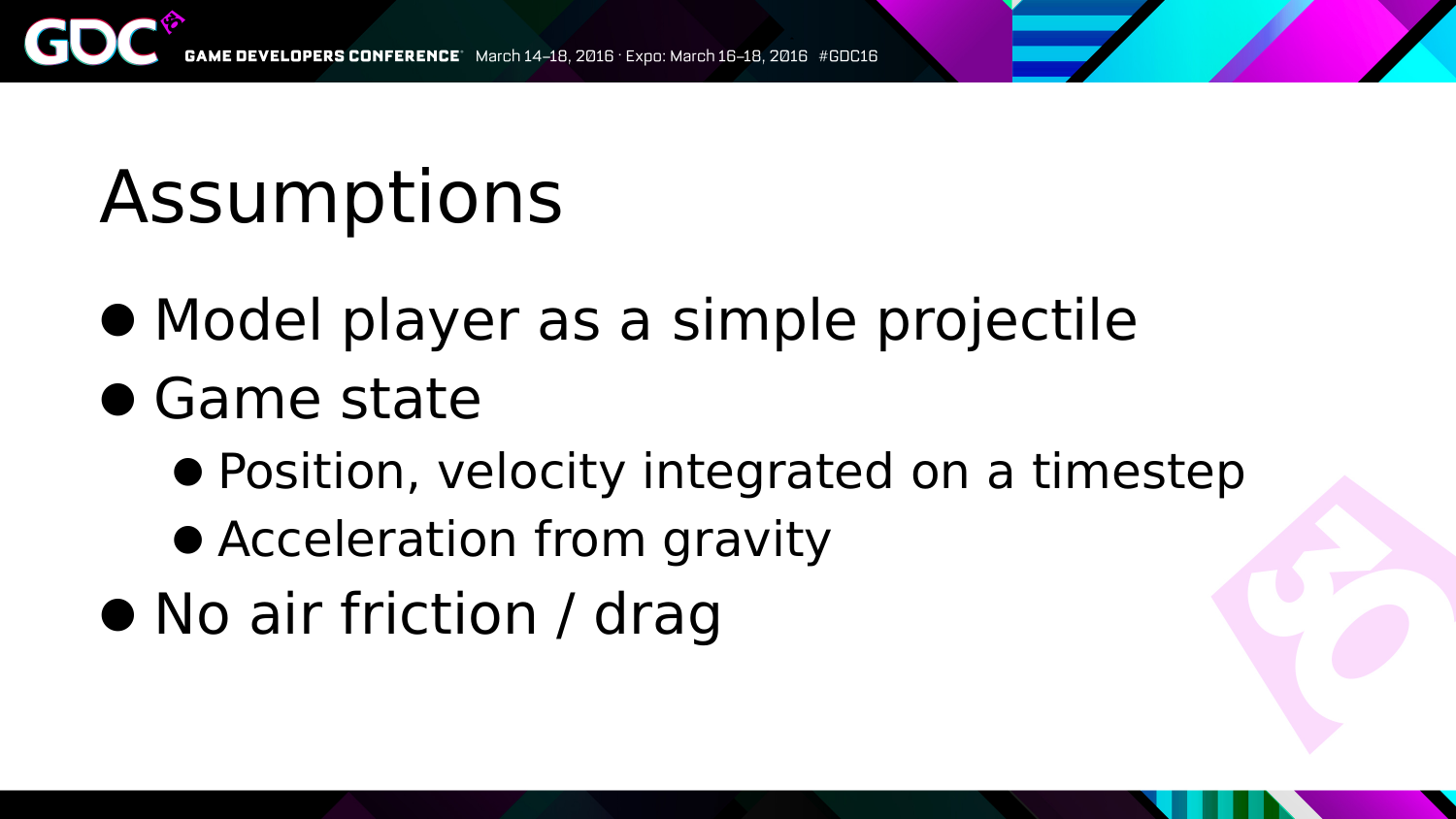

# Assumptions
Model player as a simple projectile
Game state
Position, velocity integrated on a timestep
Acceleration from gravity
No air friction / drag